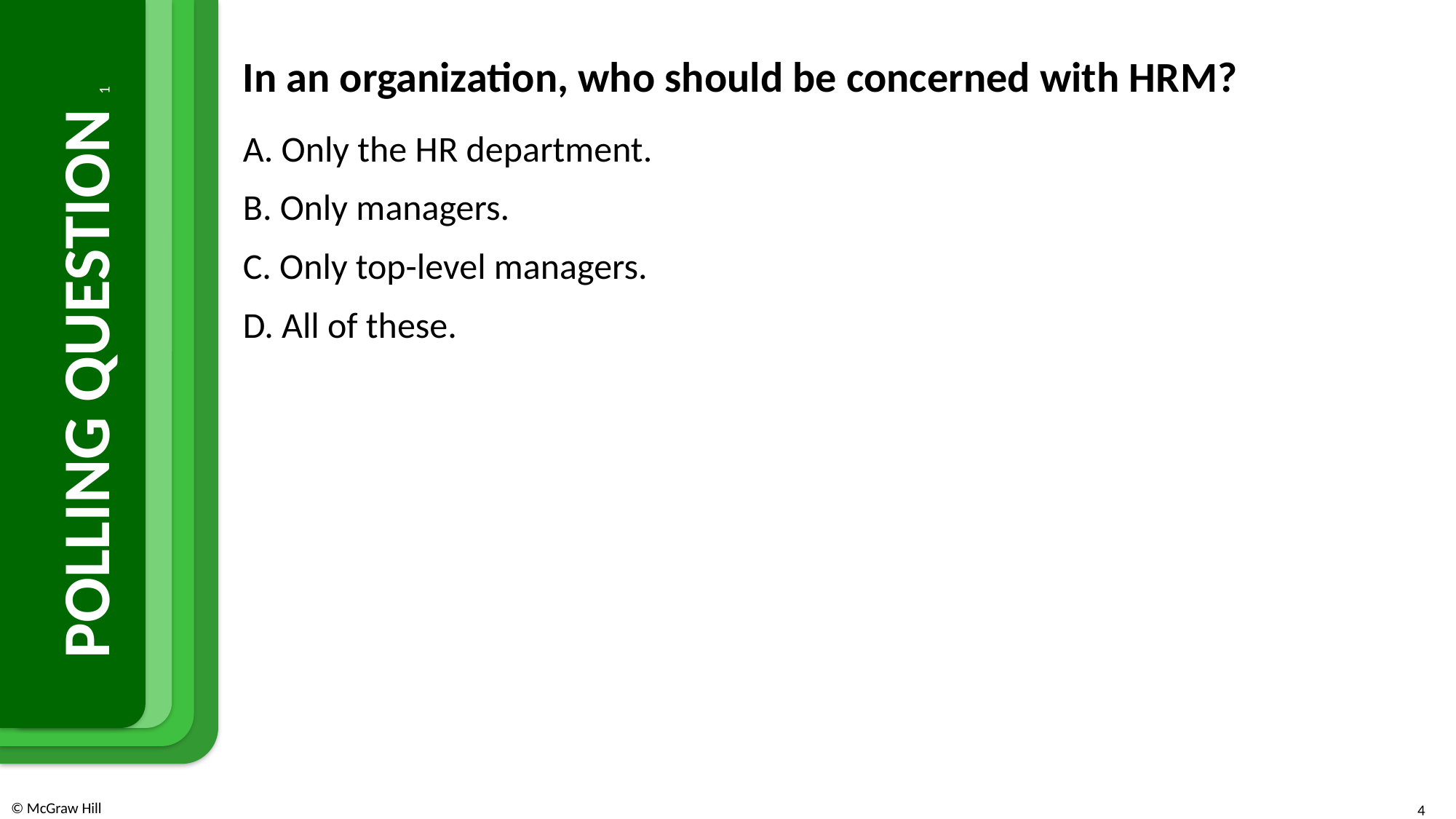

In an organization, who should be concerned with H R M?
A. Only the H R department.
B. Only managers.
C. Only top-level managers.
D. All of these.
# POLLING QUESTION 1